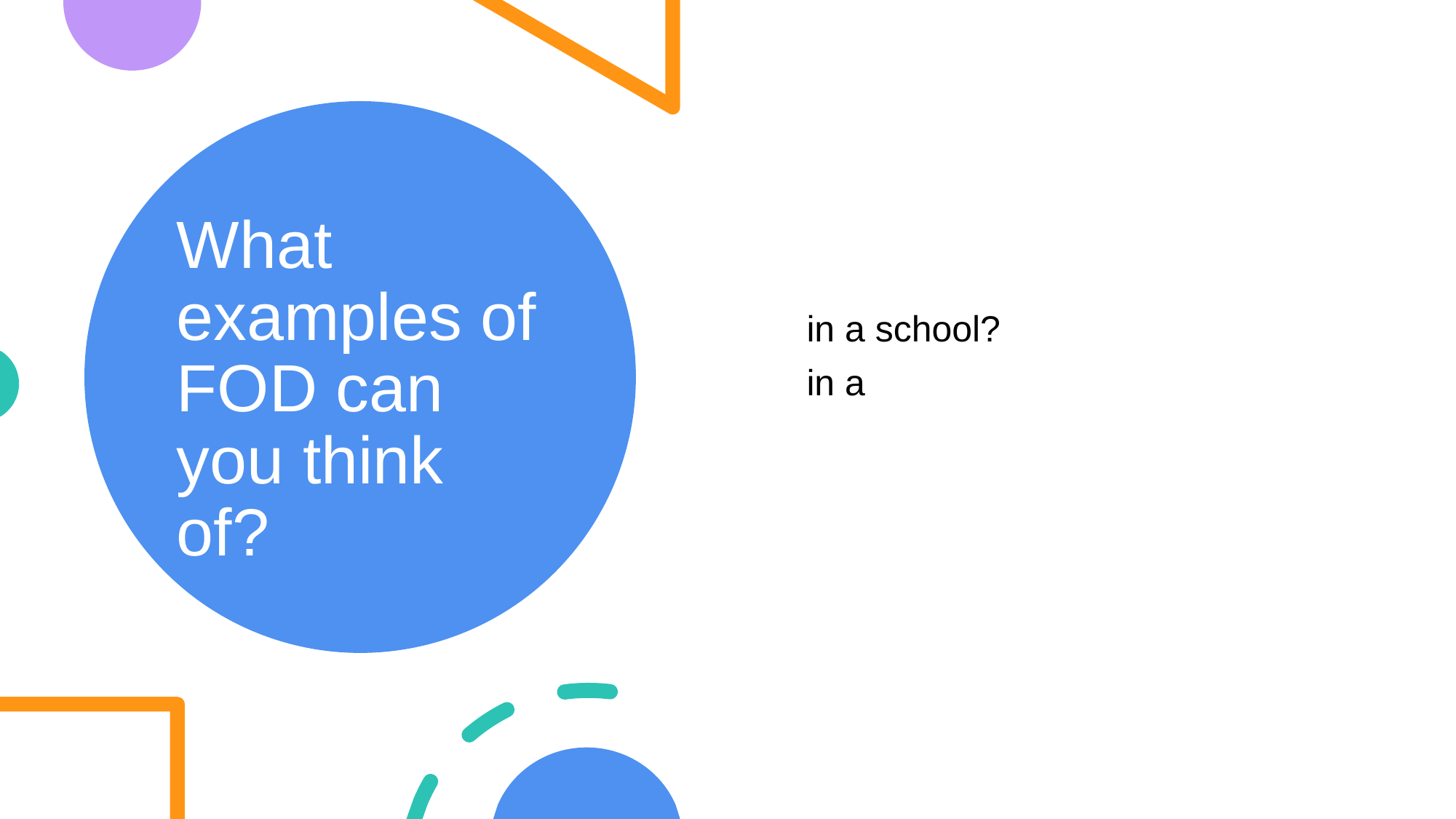

# What examples of FOD can you think of?
in a school?
in a